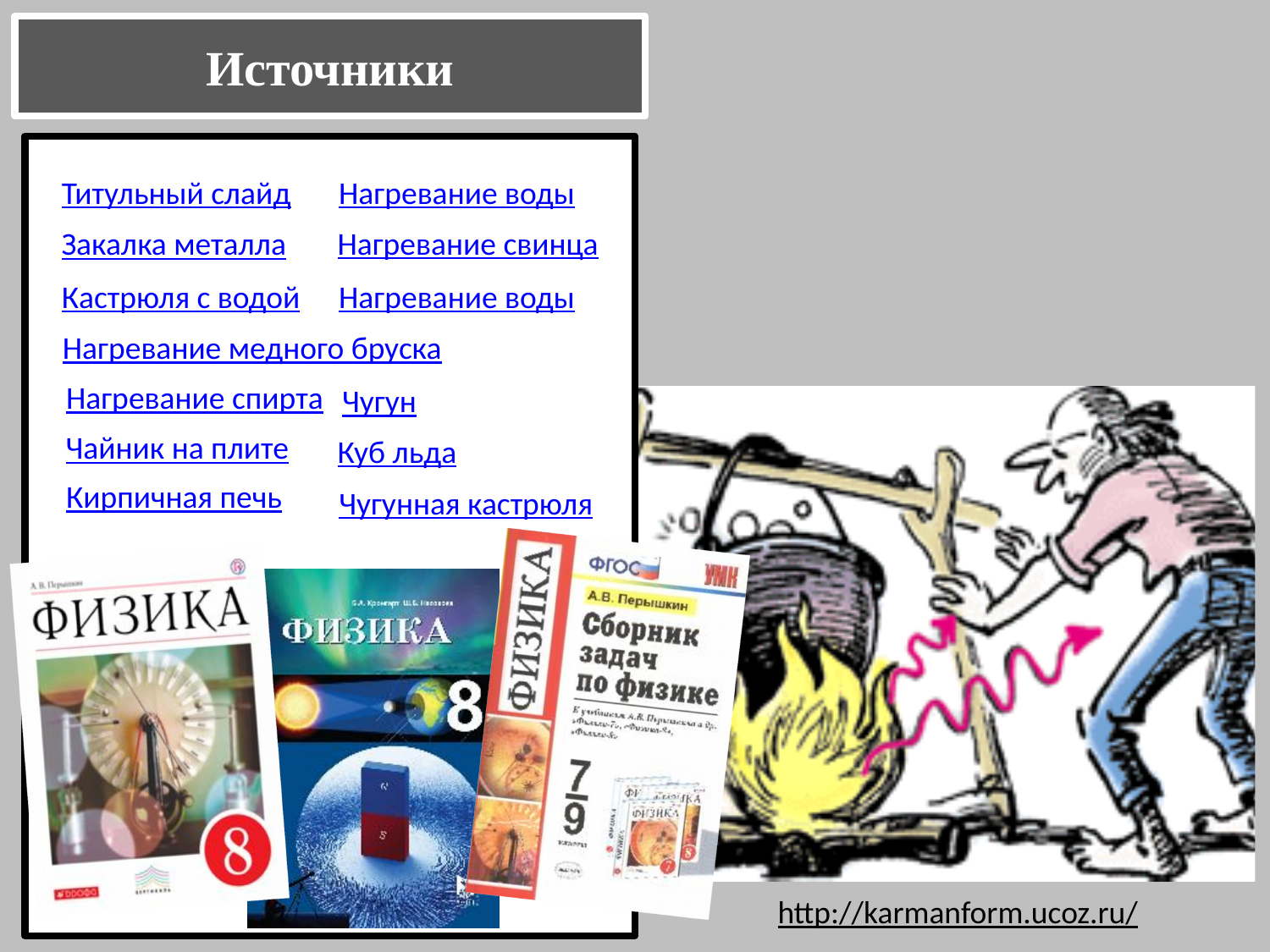

Титульный слайд
Нагревание воды
Нагревание свинца
Закалка металла
Кастрюля с водой
Нагревание воды
Нагревание медного бруска
Нагревание спирта
Чугун
Чайник на плите
Куб льда
Кирпичная печь
Чугунная кастрюля
http://karmanform.ucoz.ru/